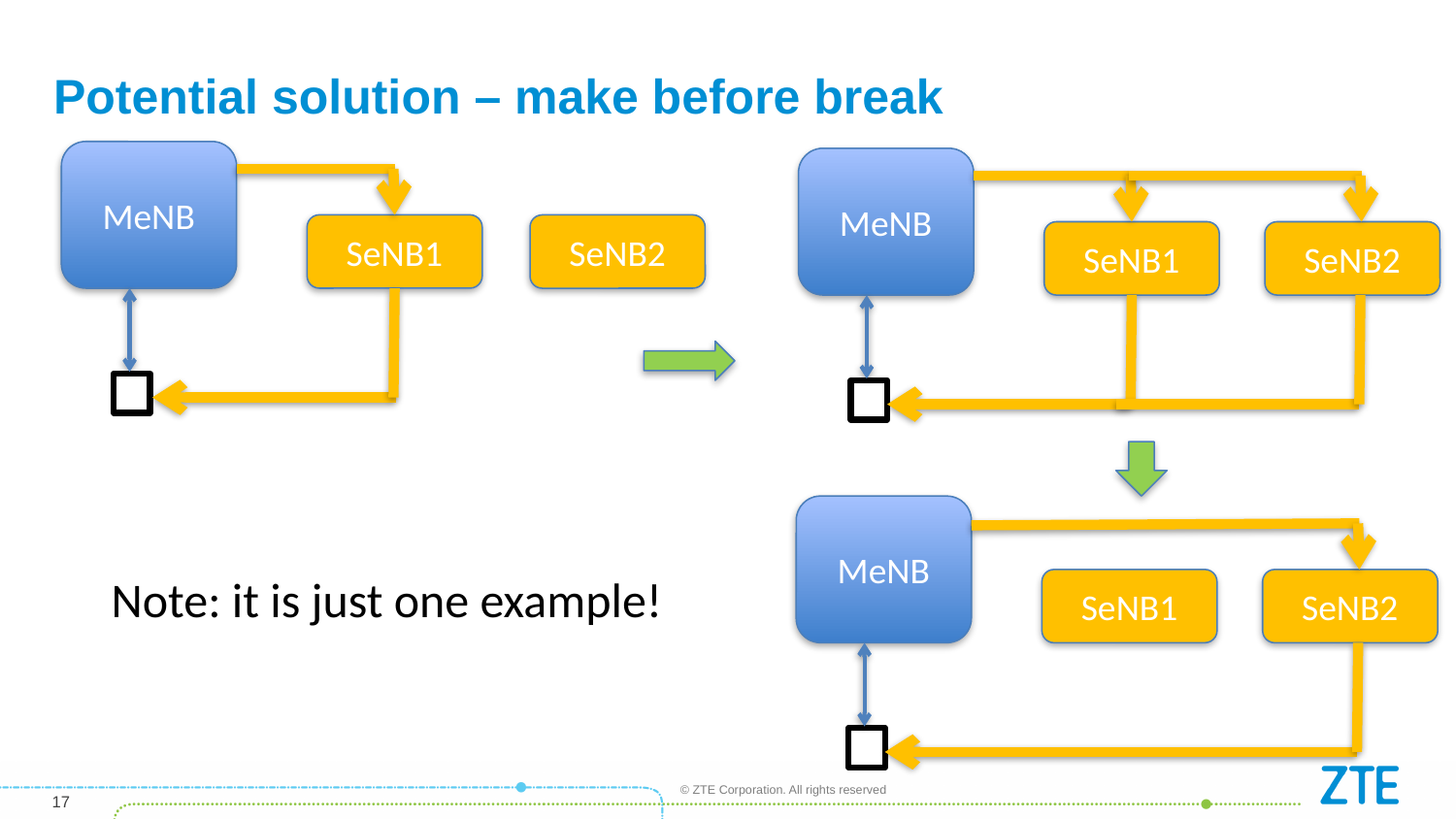

# Potential solution – make before break
MeNB
SeNB1
SeNB2

MeNB
SeNB1
SeNB2

MeNB
SeNB1
SeNB2

Note: it is just one example!